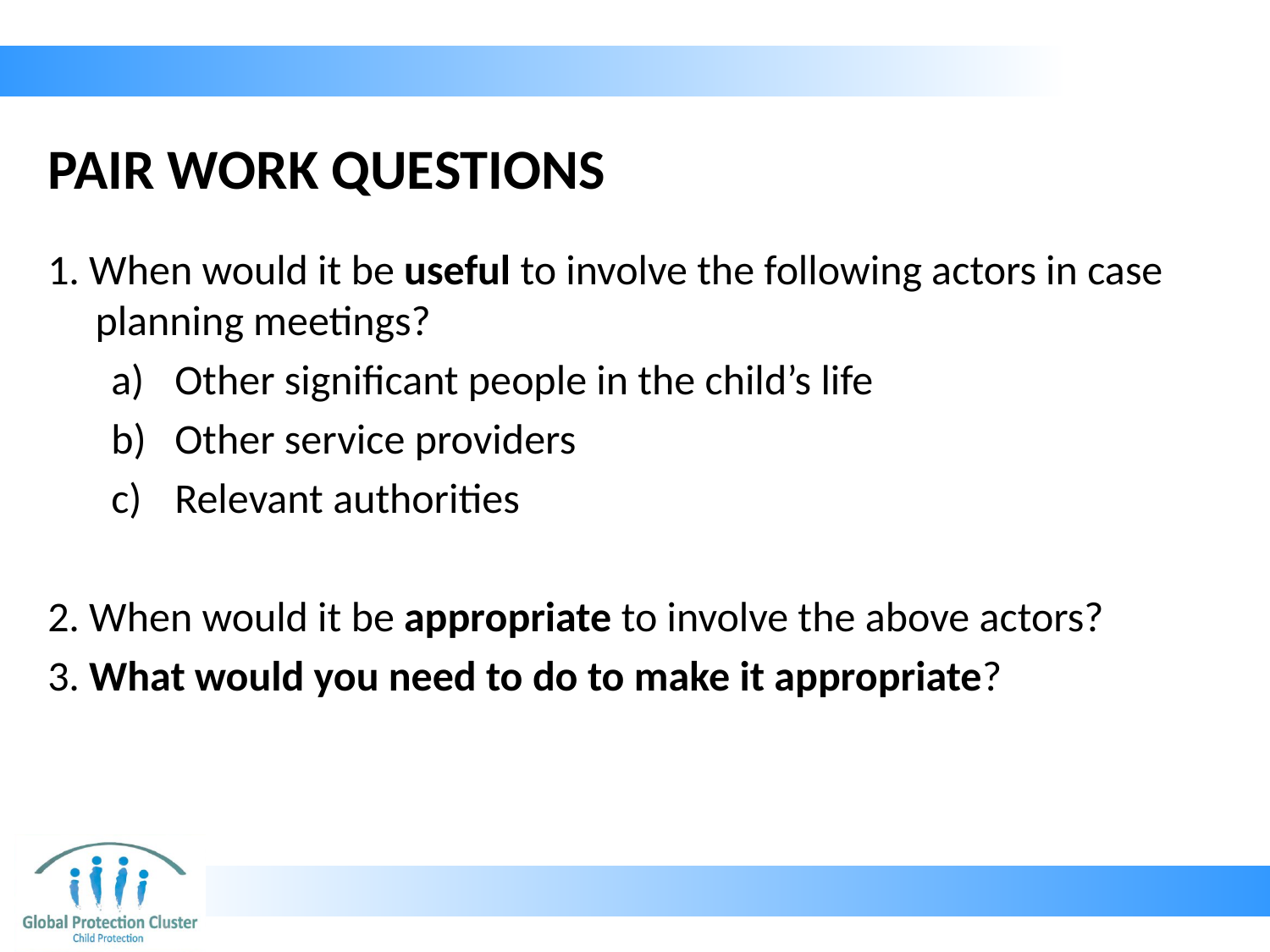

# PAIR WORK QUESTIONS
1. When would it be useful to involve the following actors in case planning meetings?
Other significant people in the child’s life
Other service providers
Relevant authorities

2. When would it be appropriate to involve the above actors?
3. What would you need to do to make it appropriate?